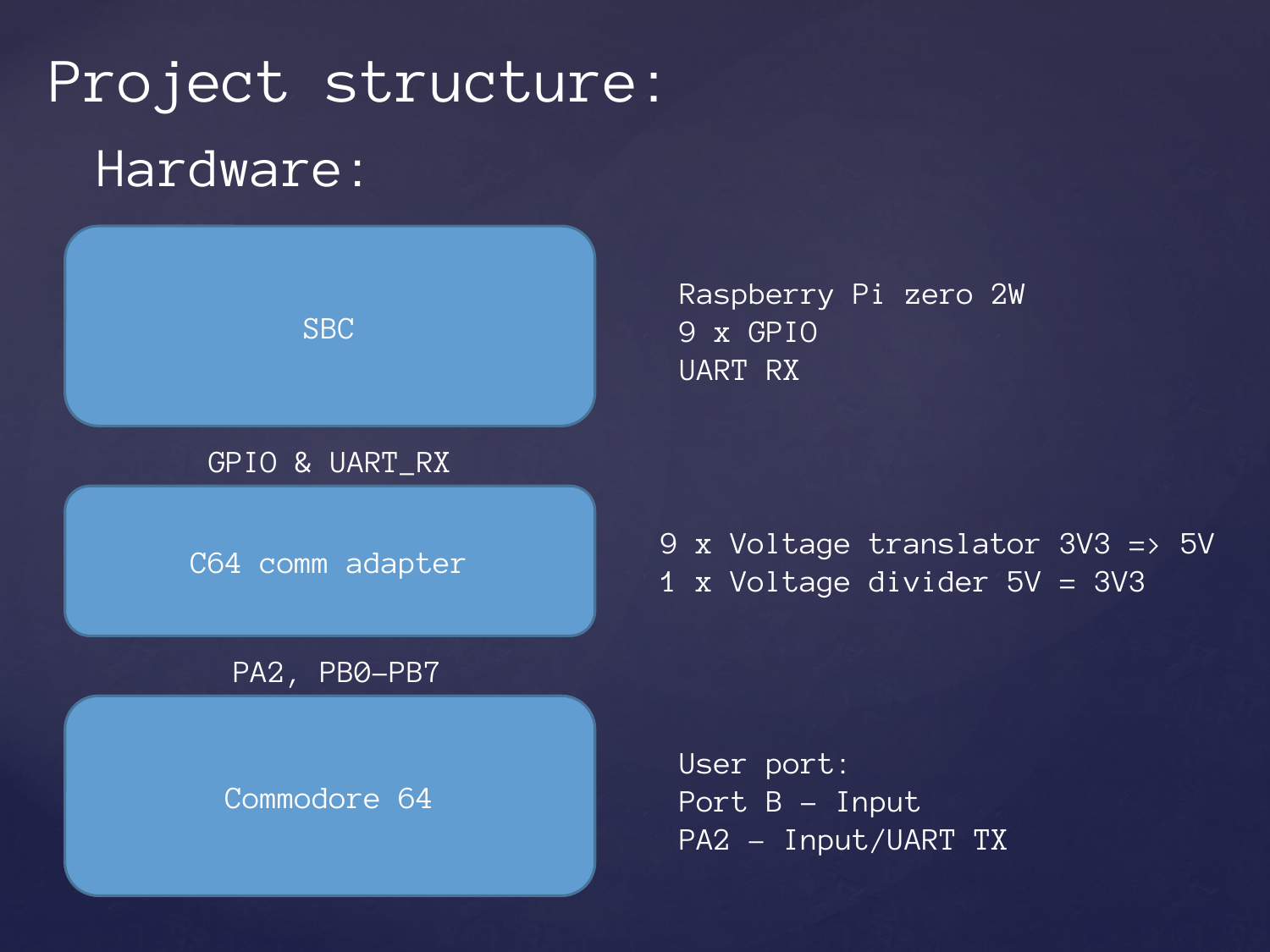

Project structure:
# Hardware:
SBC
Raspberry Pi zero 2W
9 x GPIO
UART RX
GPIO & UART_RX
C64 comm adapter
9 x Voltage translator 3V3 => 5V
1 x Voltage divider 5V = 3V3
PA2, PB0-PB7
Commodore 64
User port:
Port B - Input
PA2 – Input/UART TX